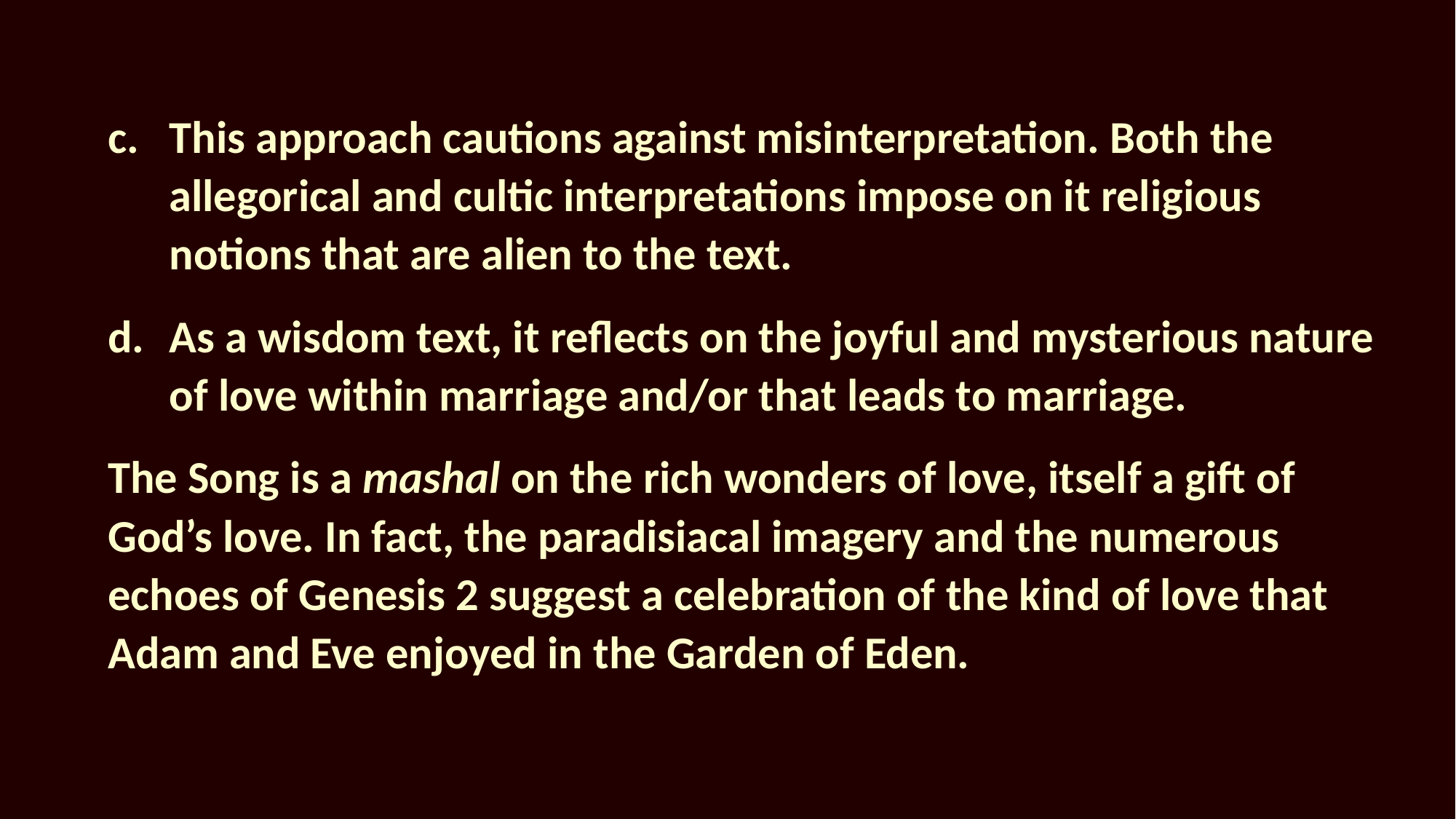

This approach cautions against misinterpretation. Both the allegorical and cultic interpretations impose on it religious notions that are alien to the text.
As a wisdom text, it reflects on the joyful and mysterious nature of love within marriage and/or that leads to marriage.
The Song is a mashal on the rich wonders of love, itself a gift of God’s love. In fact, the paradisiacal imagery and the numerous echoes of Genesis 2 suggest a celebration of the kind of love that Adam and Eve enjoyed in the Garden of Eden.